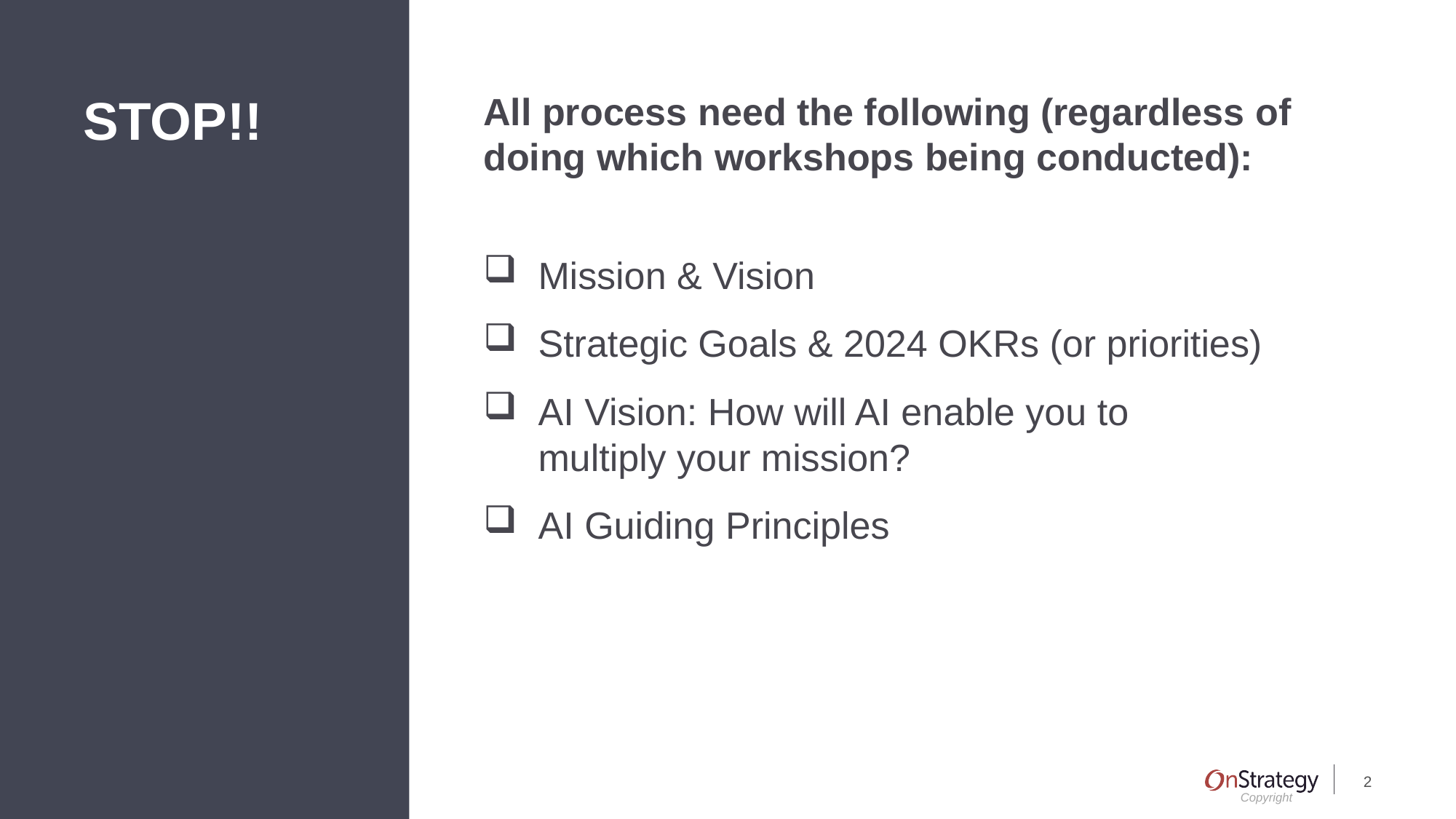

# STOP!!
All process need the following (regardless of doing which workshops being conducted):

Mission & Vision
Strategic Goals & 2024 OKRs (or priorities)
AI Vision: How will AI enable you to
multiply your mission?
AI Guiding Principles
2